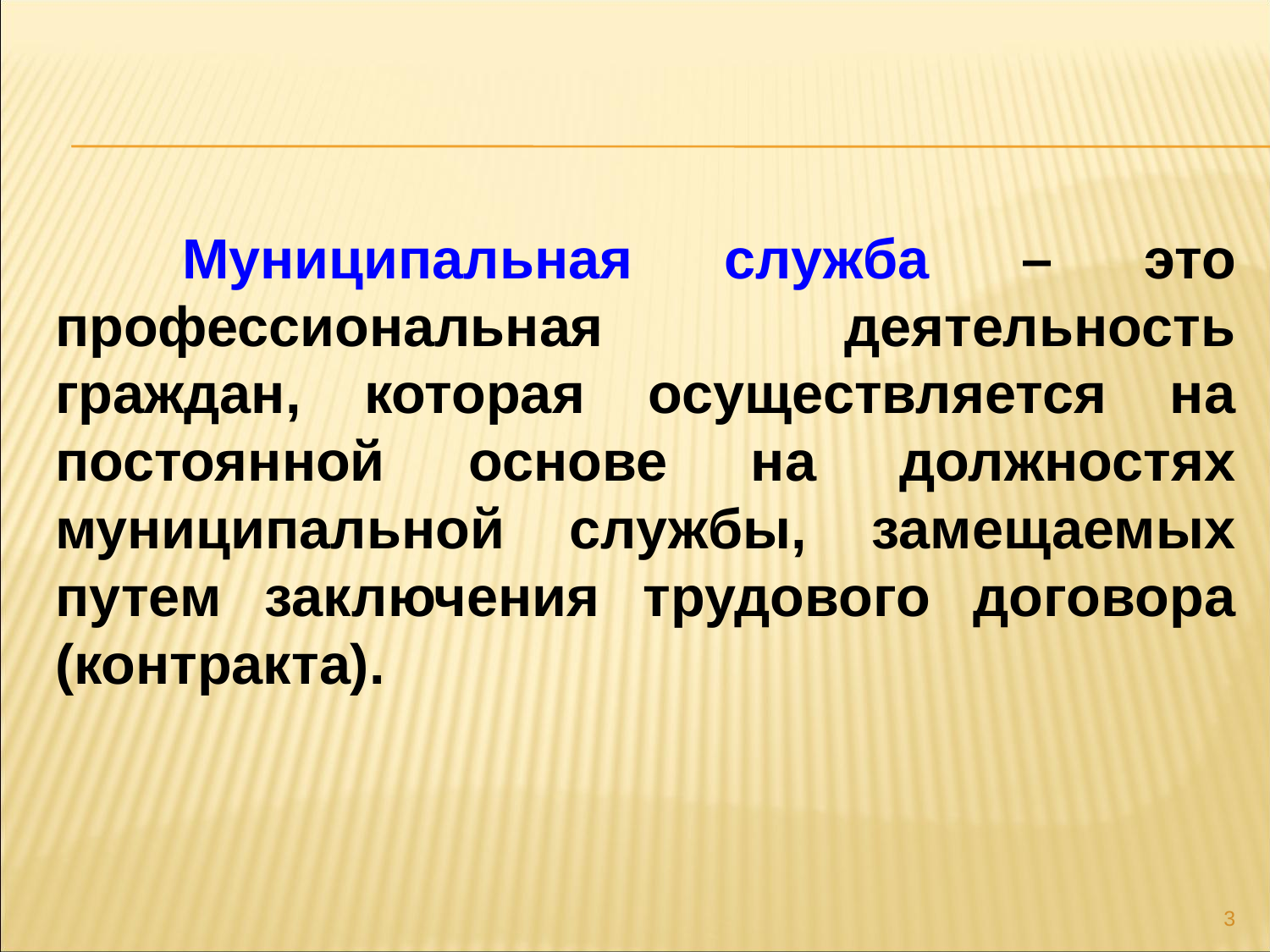

Муниципальная служба – это профессиональная деятельность граждан, которая осуществляется на постоянной основе на должностях муниципальной службы, замещаемых путем заключения трудового договора (контракта).
3